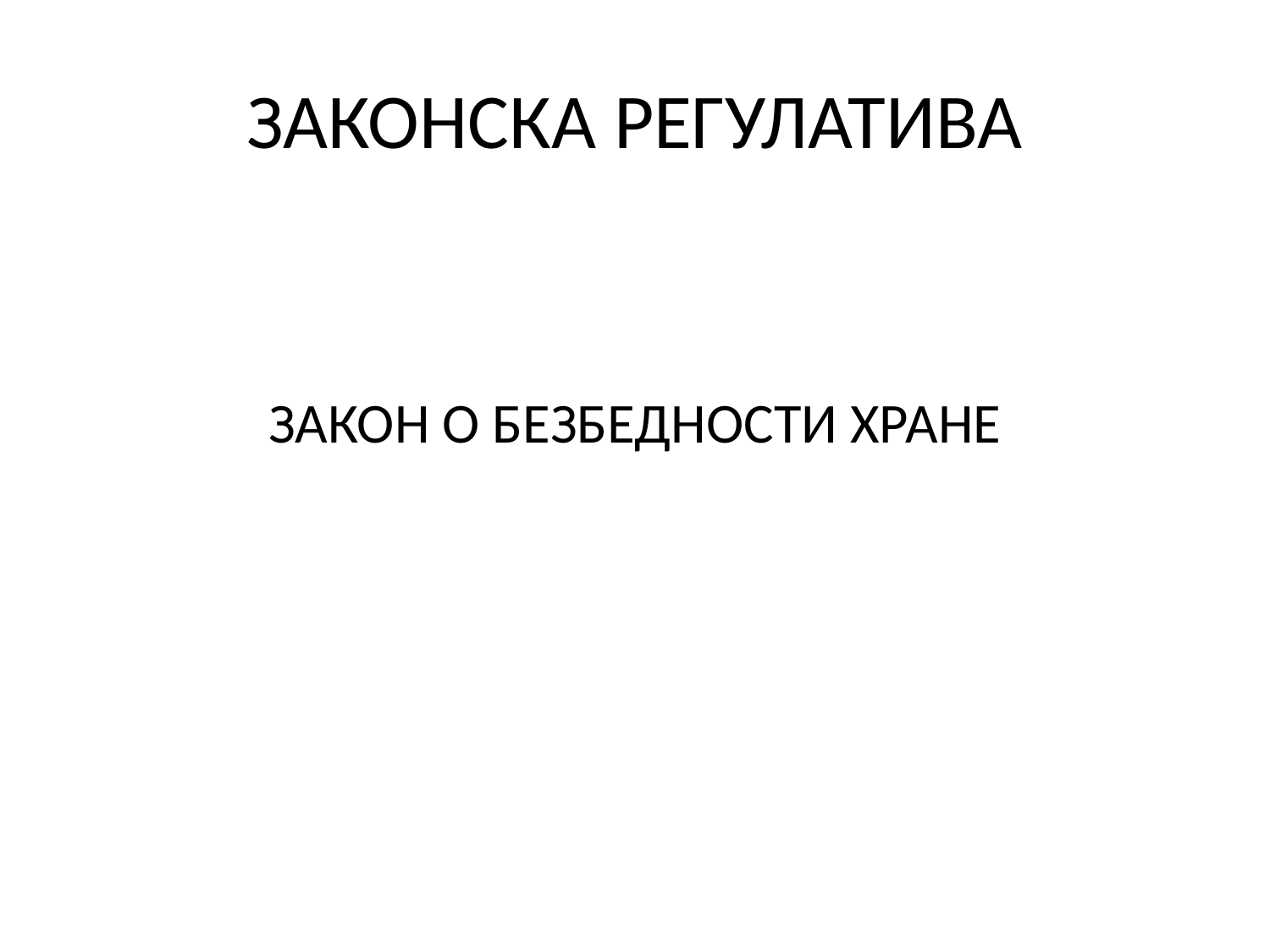

# ЗАКОНСКА РЕГУЛАТИВА

ЗАКОН О БЕЗБЕДНОСТИ ХРАНЕ